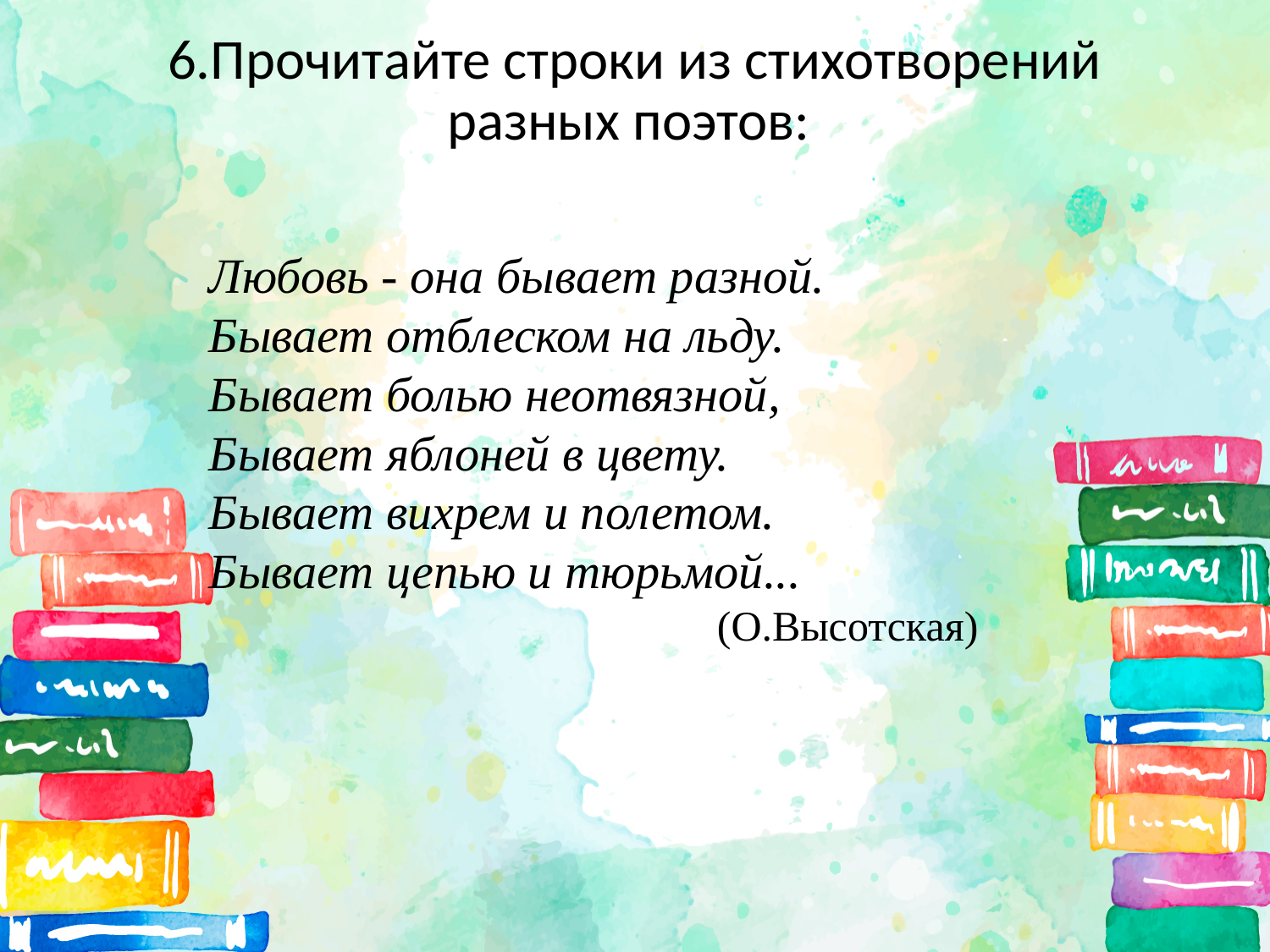

# 6.Прочитайте строки из стихотворений разных поэтов:
Любовь - она бывает разной.
Бывает отблеском на льду.
Бывает болью неотвязной,
Бывает яблоней в цвету.
Бывает вихрем и полетом.
Бывает цепью и тюрьмой...
                                                (О.Высотская)